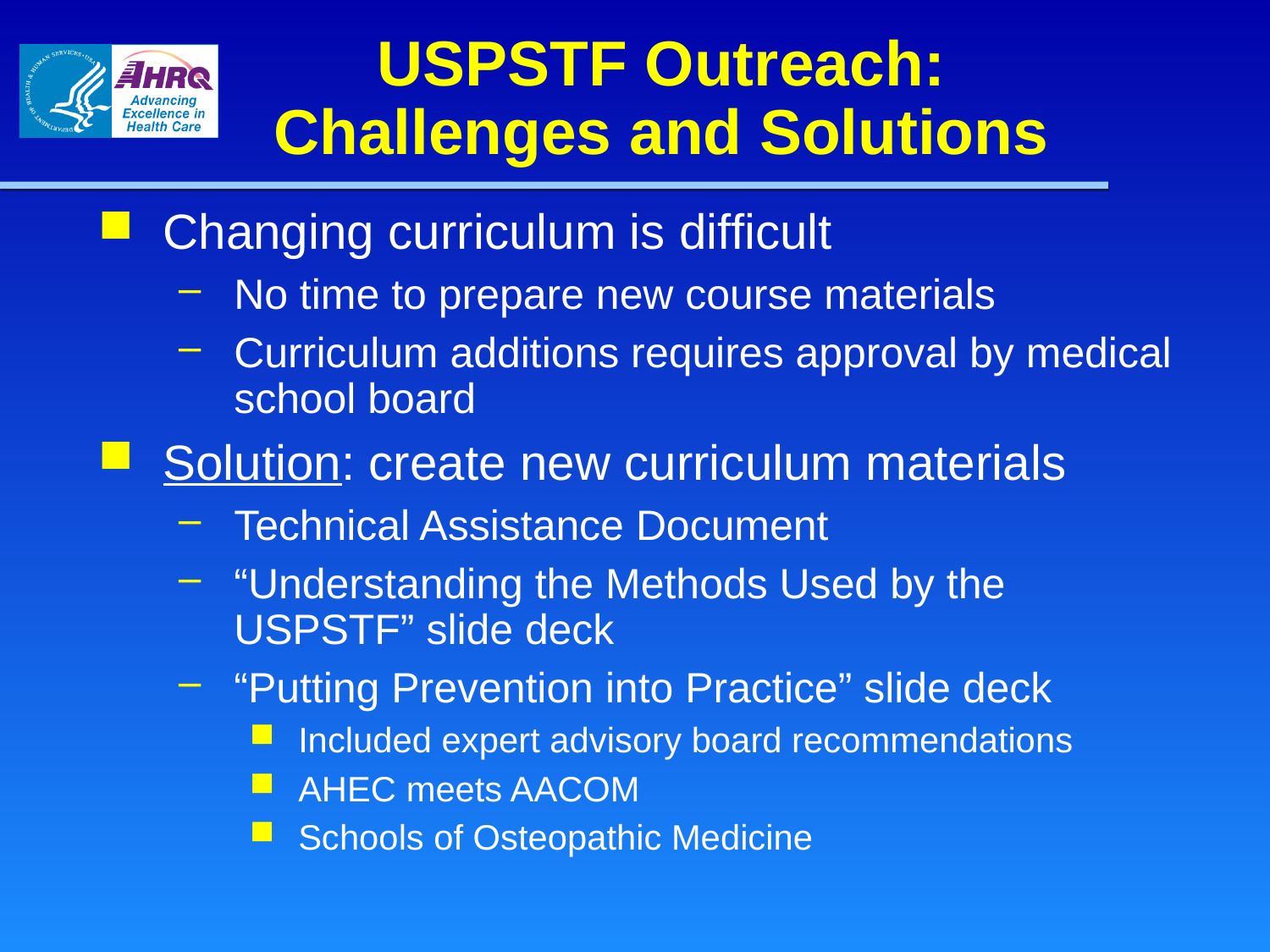

# USPSTF Outreach: Challenges and Solutions
Changing curriculum is difficult
No time to prepare new course materials
Curriculum additions requires approval by medical school board
Solution: create new curriculum materials
Technical Assistance Document
“Understanding the Methods Used by the USPSTF” slide deck
“Putting Prevention into Practice” slide deck
Included expert advisory board recommendations
AHEC meets AACOM
Schools of Osteopathic Medicine